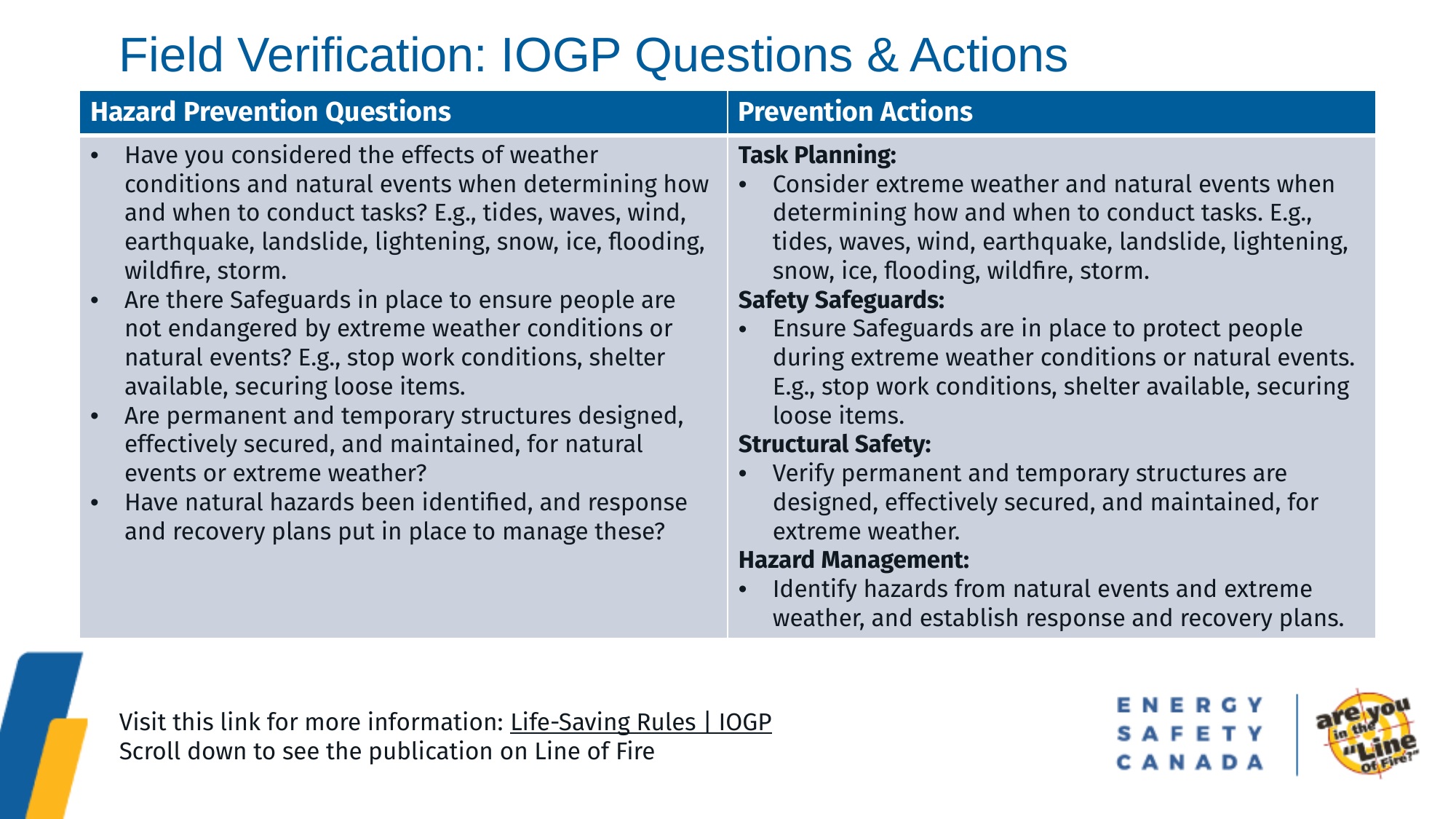

Field Verification: IOGP Questions & Actions
| Hazard Prevention Questions | Prevention Actions |
| --- | --- |
| Have you considered the effects of weather conditions and natural events when determining how and when to conduct tasks? E.g., tides, waves, wind, earthquake, landslide, lightening, snow, ice, flooding, wildfire, storm. Are there Safeguards in place to ensure people are not endangered by extreme weather conditions or natural events? E.g., stop work conditions, shelter available, securing loose items. Are permanent and temporary structures designed, effectively secured, and maintained, for natural events or extreme weather? Have natural hazards been identified, and response and recovery plans put in place to manage these? | Task Planning: Consider extreme weather and natural events when determining how and when to conduct tasks. E.g., tides, waves, wind, earthquake, landslide, lightening, snow, ice, flooding, wildfire, storm. Safety Safeguards: Ensure Safeguards are in place to protect people during extreme weather conditions or natural events. E.g., stop work conditions, shelter available, securing loose items. Structural Safety: Verify permanent and temporary structures are designed, effectively secured, and maintained, for extreme weather. Hazard Management: Identify hazards from natural events and extreme weather, and establish response and recovery plans. |
Visit this link for more information: Life-Saving Rules | IOGP
Scroll down to see the publication on Line of Fire